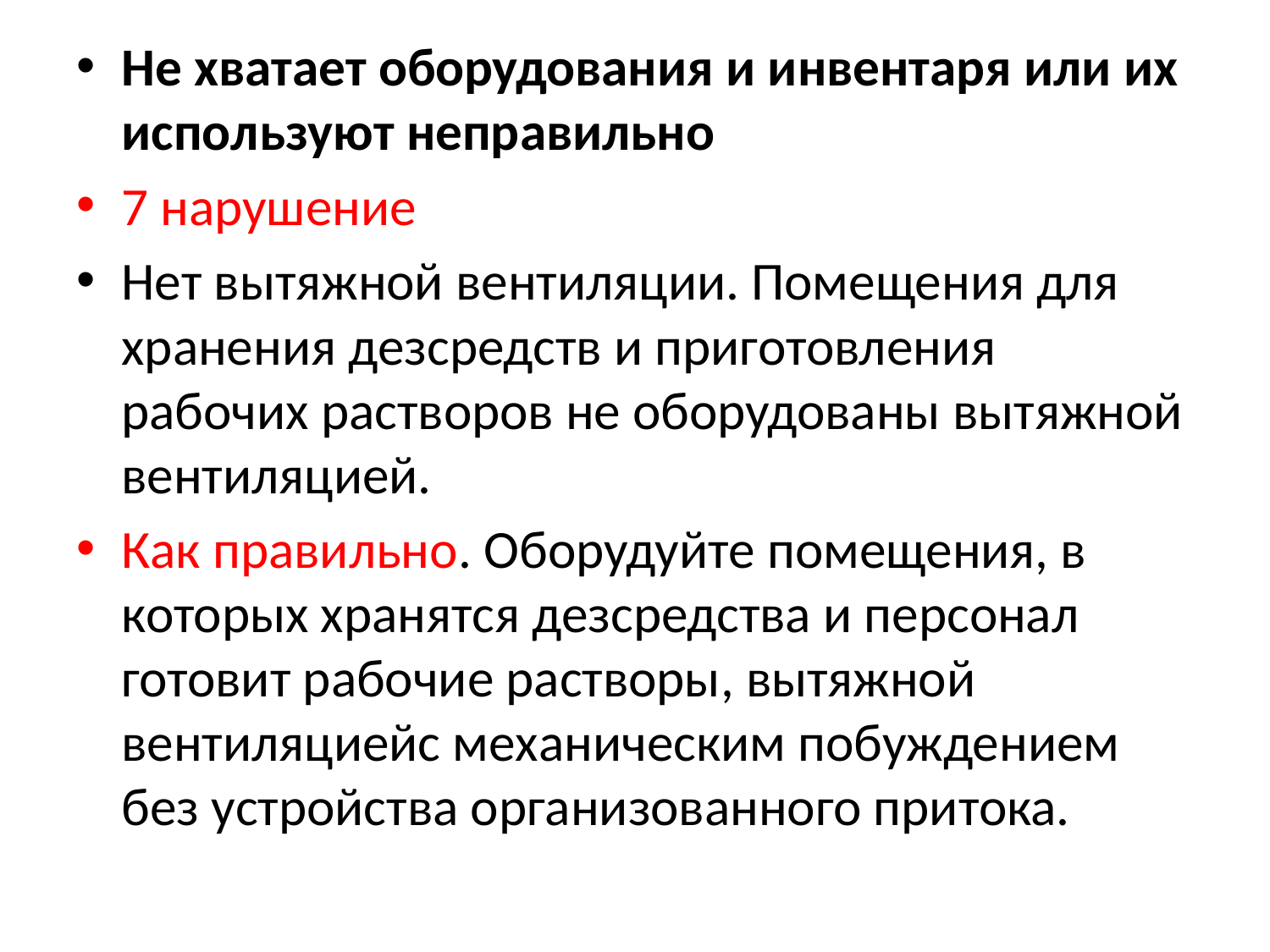

Не хватает оборудования и инвентаря или их используют неправильно
7 нарушение
Нет вытяжной вентиляции. Помещения для хранения дезсредств и приготовления рабочих растворов не оборудованы вытяжной вентиляцией.
Как правильно. Оборудуйте помещения, в которых хранятся дезсредства и персонал готовит рабочие растворы, вытяжной вентиляциейс механическим побуждением без устройства организованного притока.